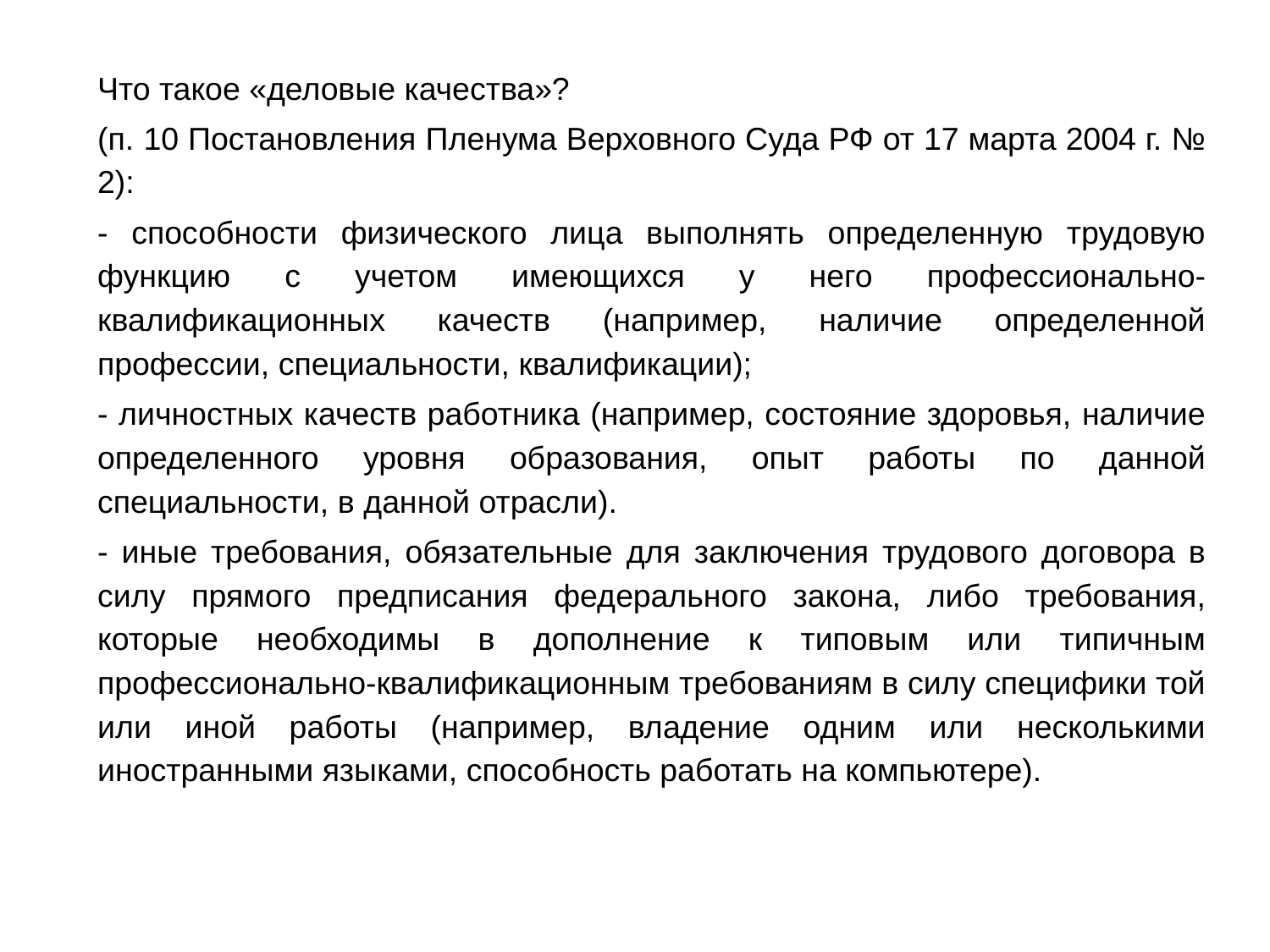

Что такое «деловые качества»?
(п. 10 Постановления Пленума Верховного Суда РФ от 17 марта 2004 г. № 2):
- способности физического лица выполнять определенную трудовую функцию с учетом имеющихся у него профессионально-квалификационных качеств (например, наличие определенной профессии, специальности, квалификации);
- личностных качеств работника (например, состояние здоровья, наличие определенного уровня образования, опыт работы по данной специальности, в данной отрасли).
- иные требования, обязательные для заключения трудового договора в силу прямого предписания федерального закона, либо требования, которые необходимы в дополнение к типовым или типичным профессионально-квалификационным требованиям в силу специфики той или иной работы (например, владение одним или несколькими иностранными языками, способность работать на компьютере).